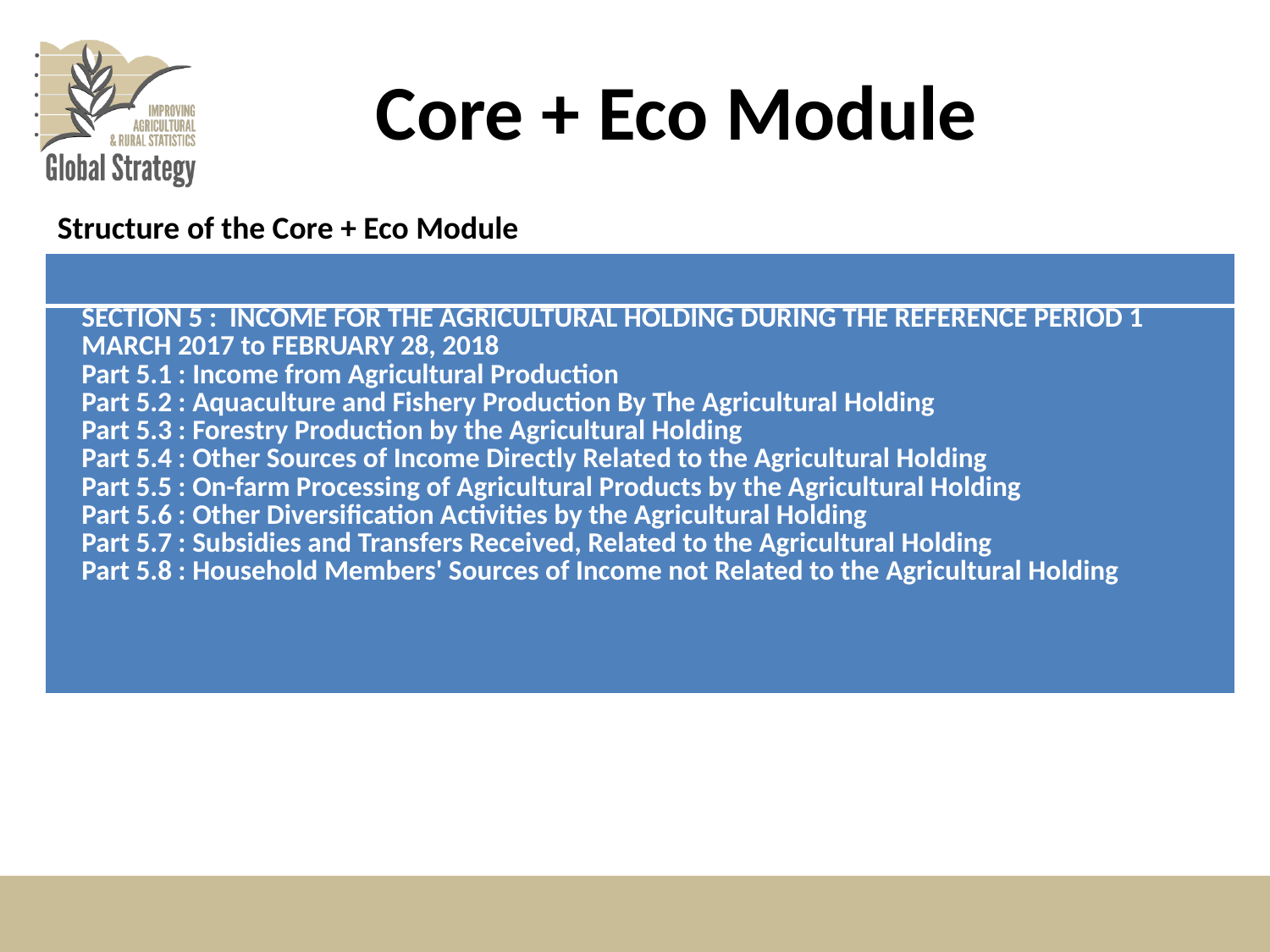

# Core + Eco Module
Structure of the Core + Eco Module
|  |
| --- |
| SECTION 5 : INCOME FOR THE AGRICULTURAL HOLDING DURING THE REFERENCE PERIOD 1 MARCH 2017 to FEBRUARY 28, 2018 Part 5.1 : Income from Agricultural Production Part 5.2 : Aquaculture and Fishery Production By The Agricultural Holding Part 5.3 : Forestry Production by the Agricultural Holding Part 5.4 : Other Sources of Income Directly Related to the Agricultural Holding Part 5.5 : On-farm Processing of Agricultural Products by the Agricultural Holding Part 5.6 : Other Diversification Activities by the Agricultural Holding Part 5.7 : Subsidies and Transfers Received, Related to the Agricultural Holding Part 5.8 : Household Members' Sources of Income not Related to the Agricultural Holding |